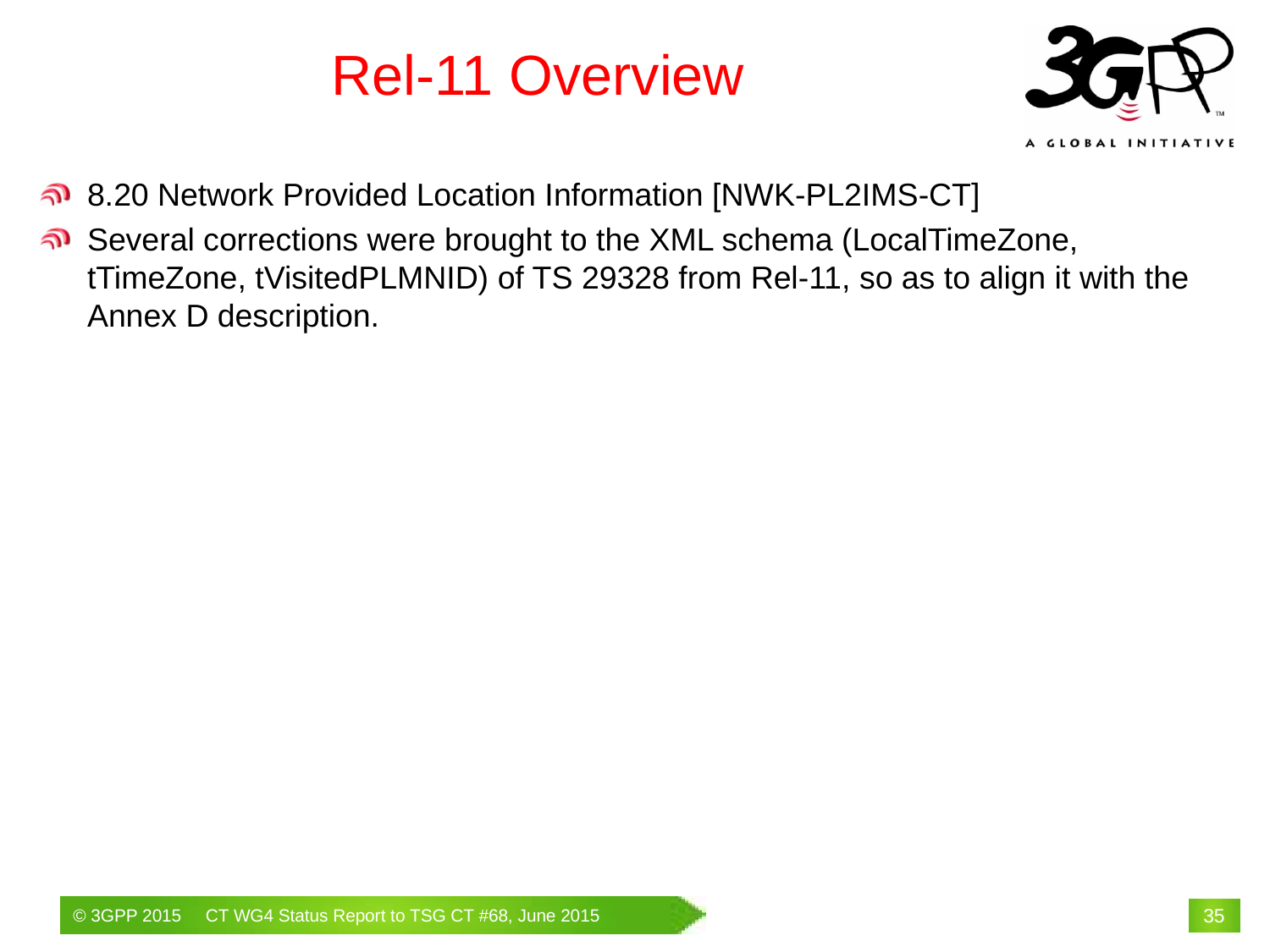

# Rel-11 Overview
8.20 Network Provided Location Information [NWK-PL2IMS-CT]
Several corrections were brought to the XML schema (LocalTimeZone, tTimeZone, tVisitedPLMNID) of TS 29328 from Rel-11, so as to align it with the Annex D description.